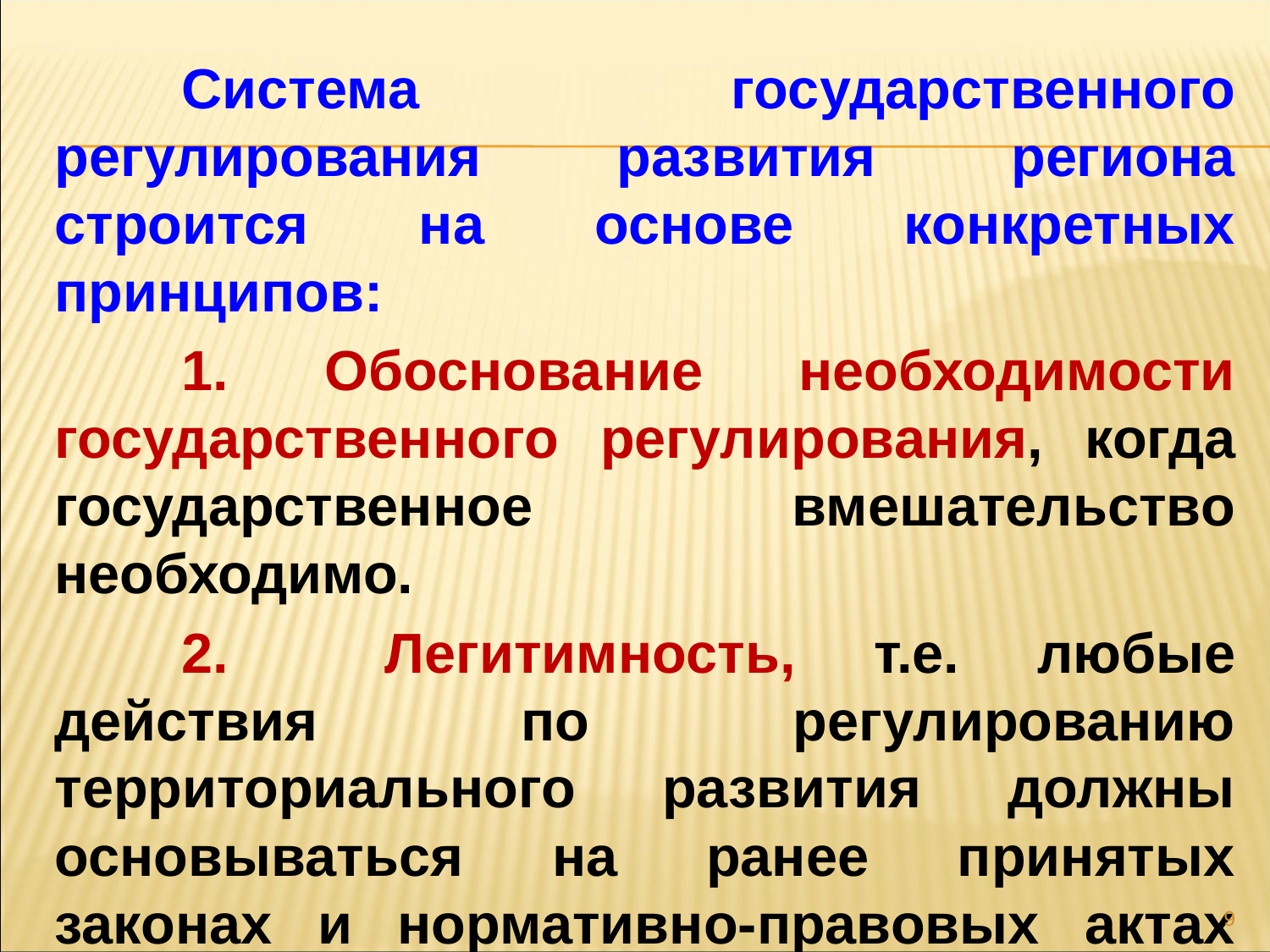

Система государственного регулирования развития региона строится на основе конкретных принципов:
	1. Обоснование необходимости государственного регулирования, когда государственное вмешательство необходимо.
	2.  Легитимность, т.е. любые действия по регулированию территориального развития должны основываться на ранее принятых законах и нормативно-правовых актах или специально принятых для этих действий нормативно-правовых актов общего характера.

9